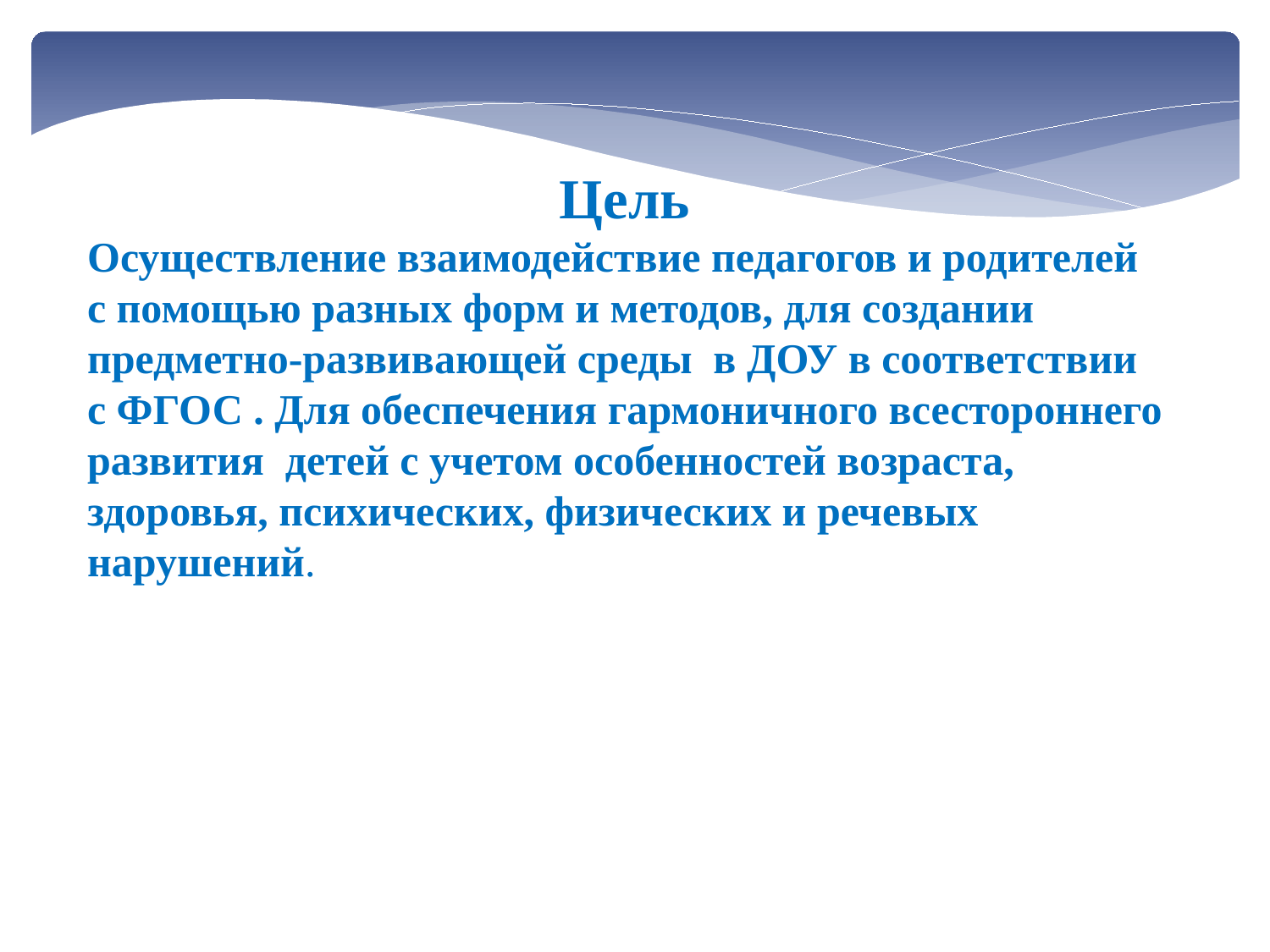

Цель
Осуществление взаимодействие педагогов и родителей с помощью разных форм и методов, для создании предметно-развивающей среды  в ДОУ в соответствии с ФГОС . Для обеспечения гармоничного всестороннего развития  детей с учетом особенностей возраста, здоровья, психических, физических и речевых нарушений.